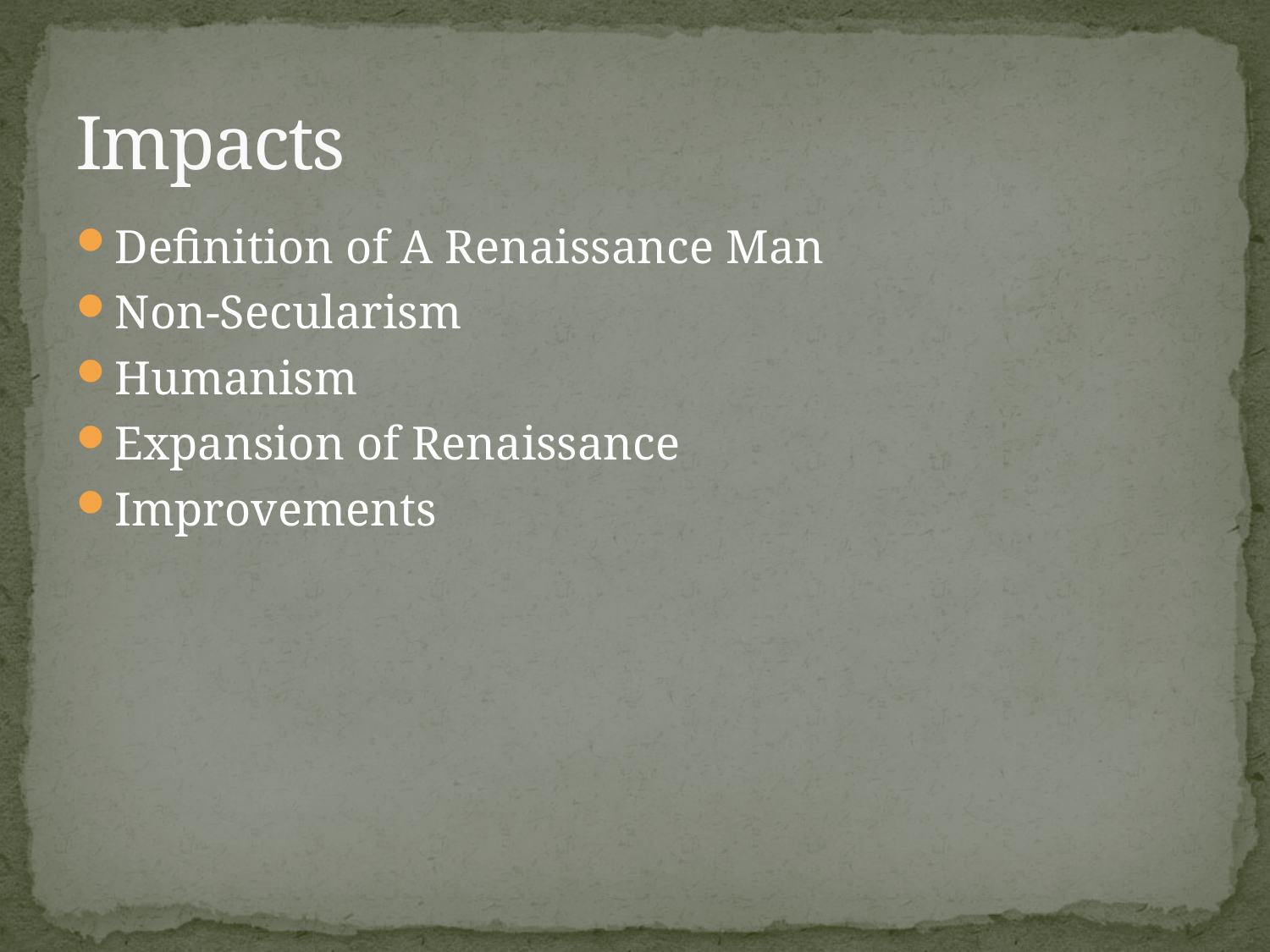

# Impacts
Definition of A Renaissance Man
Non-Secularism
Humanism
Expansion of Renaissance
Improvements